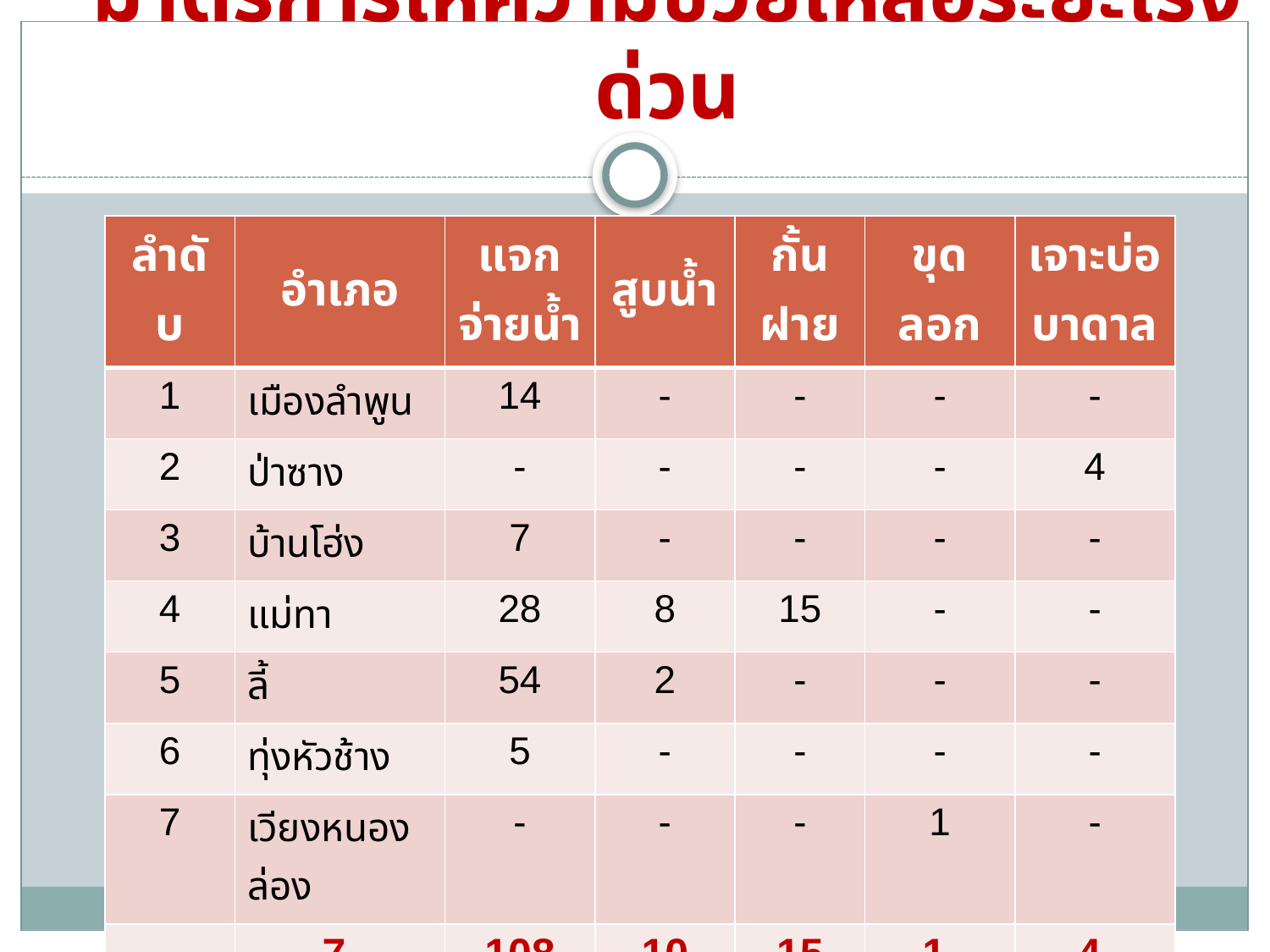

# มาตรการให้ความช่วยเหลือระยะเร่งด่วน
| ลำดับ | อำเภอ | แจก จ่ายน้ำ | สูบน้ำ | กั้นฝาย | ขุดลอก | เจาะบ่อบาดาล |
| --- | --- | --- | --- | --- | --- | --- |
| 1 | เมืองลำพูน | 14 | - | - | - | - |
| 2 | ป่าซาง | - | - | - | - | 4 |
| 3 | บ้านโฮ่ง | 7 | - | - | - | - |
| 4 | แม่ทา | 28 | 8 | 15 | - | - |
| 5 | ลี้ | 54 | 2 | - | - | - |
| 6 | ทุ่งหัวช้าง | 5 | - | - | - | - |
| 7 | เวียงหนองล่อง | - | - | - | 1 | - |
|  | 7 อำเภอ | 108 หมู่บ้าน | 10 หมู่บ้าน | 15 หมู่บ้าน | 1 หมู่บ้าน | 4 หมู่บ้าน |